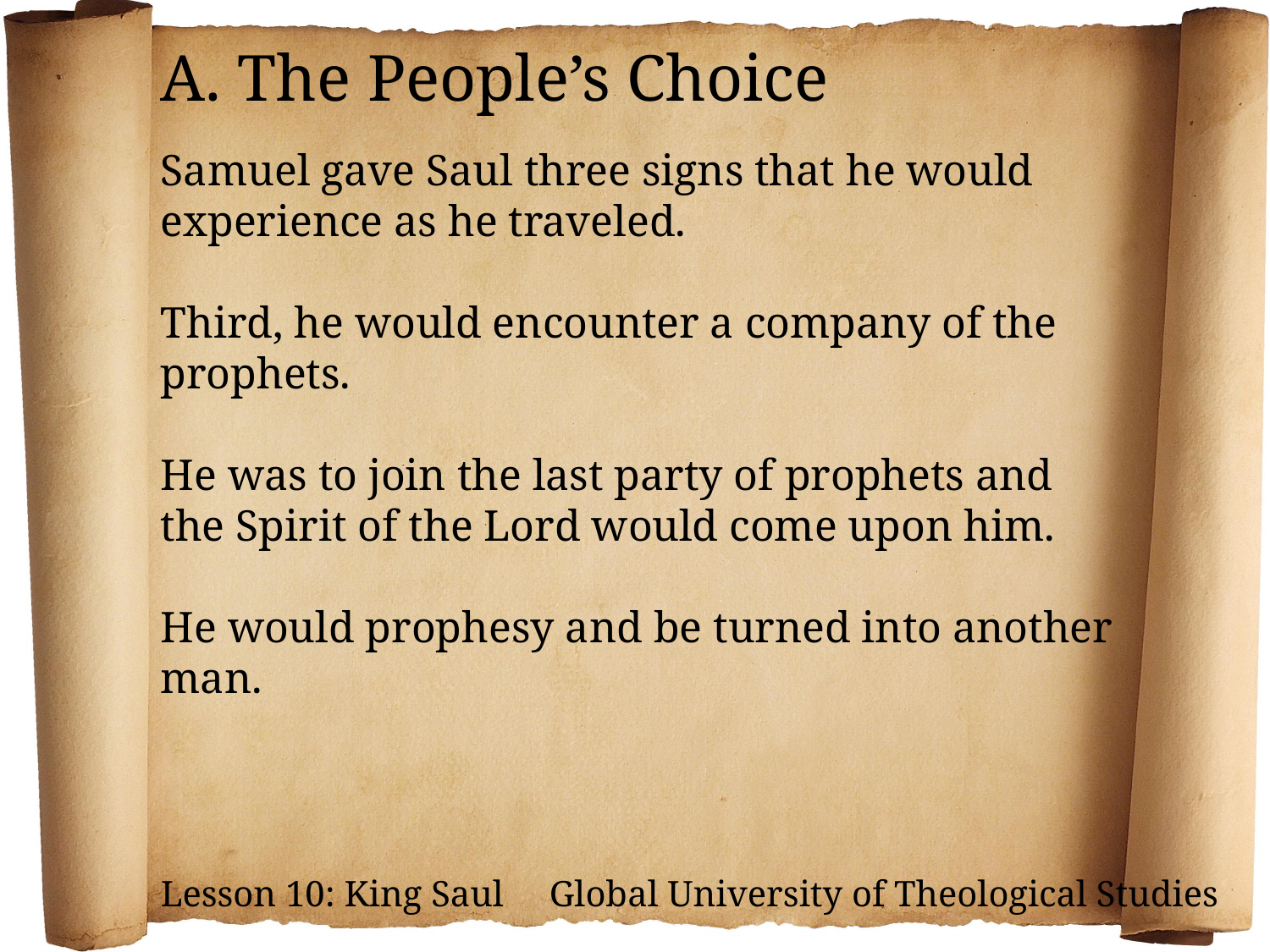

A. The People’s Choice
Samuel gave Saul three signs that he would experience as he traveled.

Third, he would encounter a company of the prophets.

He was to join the last party of prophets and the Spirit of the Lord would come upon him.

He would prophesy and be turned into another man.
Lesson 10: King Saul     Global University of Theological Studies